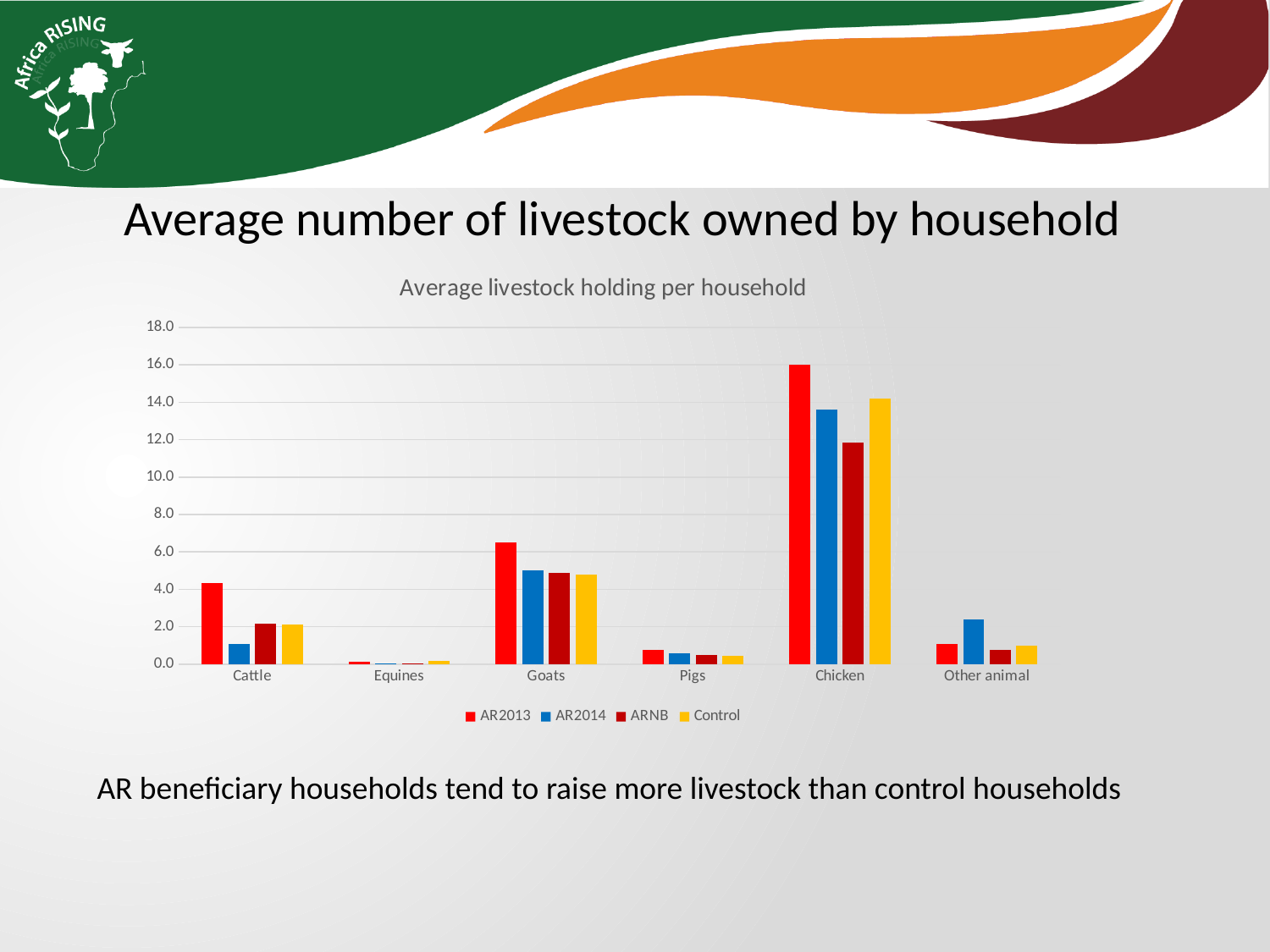

Average number of livestock owned by household

### Chart: Average livestock holding per household

| Category | AR2013 | AR2014 | ARNB | Control |
|---|---|---|---|---|
| Cattle | 4.33 | 1.07 | 2.16 | 2.13 |
| Equines | 0.13 | 0.05 | 0.04 | 0.18 |
| Goats | 6.52 | 5.02 | 4.87 | 4.78 |
| Pigs | 0.76 | 0.58 | 0.5 | 0.44 |
| Chicken | 16.0 | 13.6 | 11.86 | 14.2 |
| Other animal | 1.1 | 2.4 | 0.77 | 1.0 |
AR beneficiary households tend to raise more livestock than control households